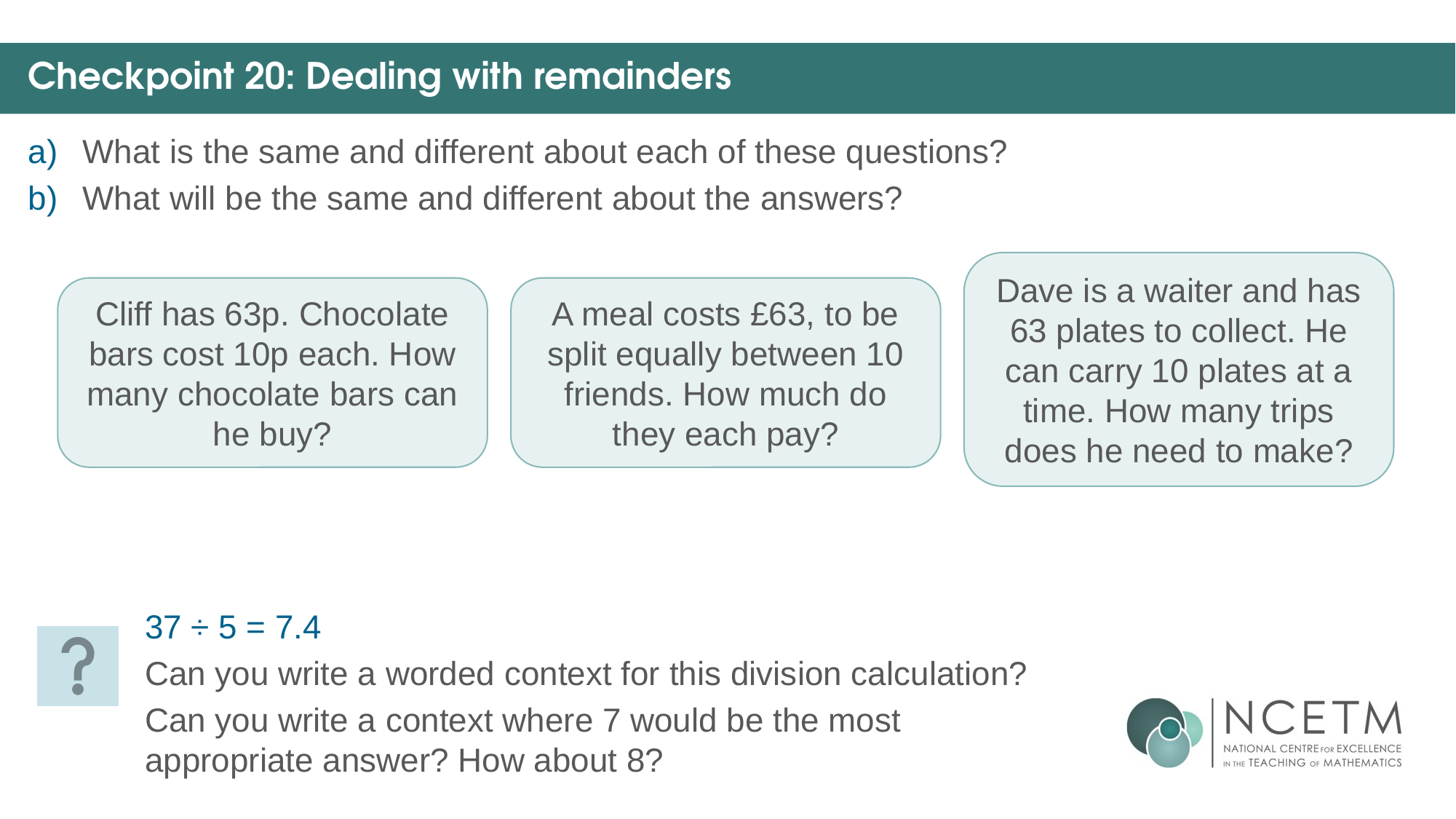

Checkpoint 20: Dealing with remainders
What is the same and different about each of these questions?
What will be the same and different about the answers?
Dave is a waiter and has 63 plates to collect. He can carry 10 plates at a time. How many trips does he need to make?
Cliff has 63p. Chocolate bars cost 10p each. How many chocolate bars can he buy?
A meal costs £63, to be split equally between 10 friends. How much do they each pay?
37 ÷ 5 = 7.4
Can you write a worded context for this division calculation?
Can you write a context where 7 would be the most appropriate answer? How about 8?